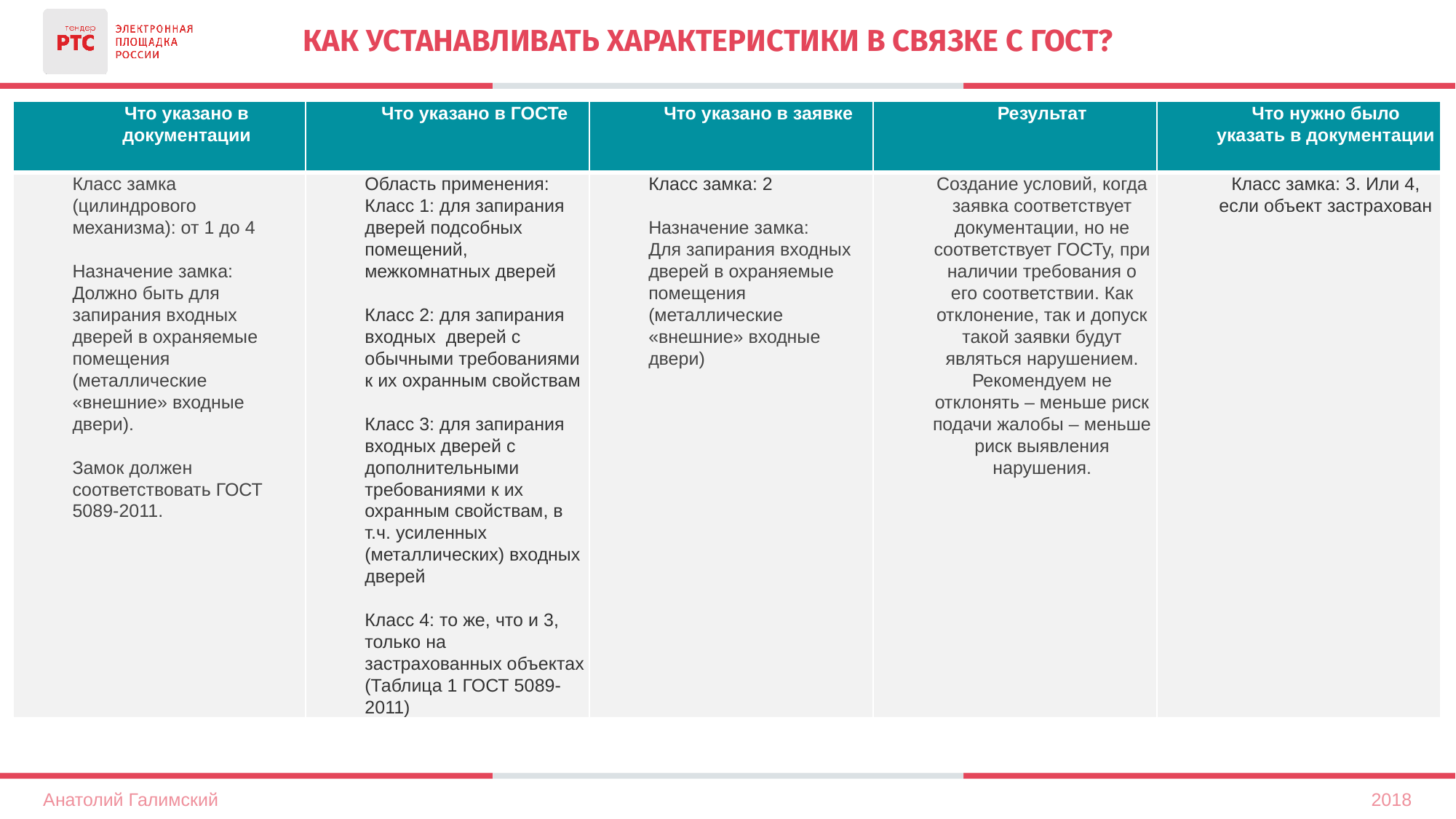

# Как устанавливать характеристики в связке с гост?

| Что указано в документации | Что указано в ГОСТе | Что указано в заявке | Результат | Что нужно было указать в документации |
| --- | --- | --- | --- | --- |
| Класс замка (цилиндрового механизма): от 1 до 4 Назначение замка: Должно быть для запирания входных дверей в охраняемые помещения (металлические «внешние» входные двери). Замок должен соответствовать ГОСТ 5089-2011. | Область применения: Класс 1: для запирания дверей подсобных помещений, межкомнатных дверей Класс 2: для запирания входных дверей с обычными требованиями к их охранным свойствам Класс 3: для запирания входных дверей с дополнительными требованиями к их охранным свойствам, в т.ч. усиленных (металлических) входных дверей Класс 4: то же, что и 3, только на застрахованных объектах (Таблица 1 ГОСТ 5089-2011) | Класс замка: 2 Назначение замка: Для запирания входных дверей в охраняемые помещения (металлические «внешние» входные двери) | Создание условий, когда заявка соответствует документации, но не соответствует ГОСТу, при наличии требования о его соответствии. Как отклонение, так и допуск такой заявки будут являться нарушением. Рекомендуем не отклонять – меньше риск подачи жалобы – меньше риск выявления нарушения. | Класс замка: 3. Или 4, если объект застрахован |

2018
Анатолий Галимский